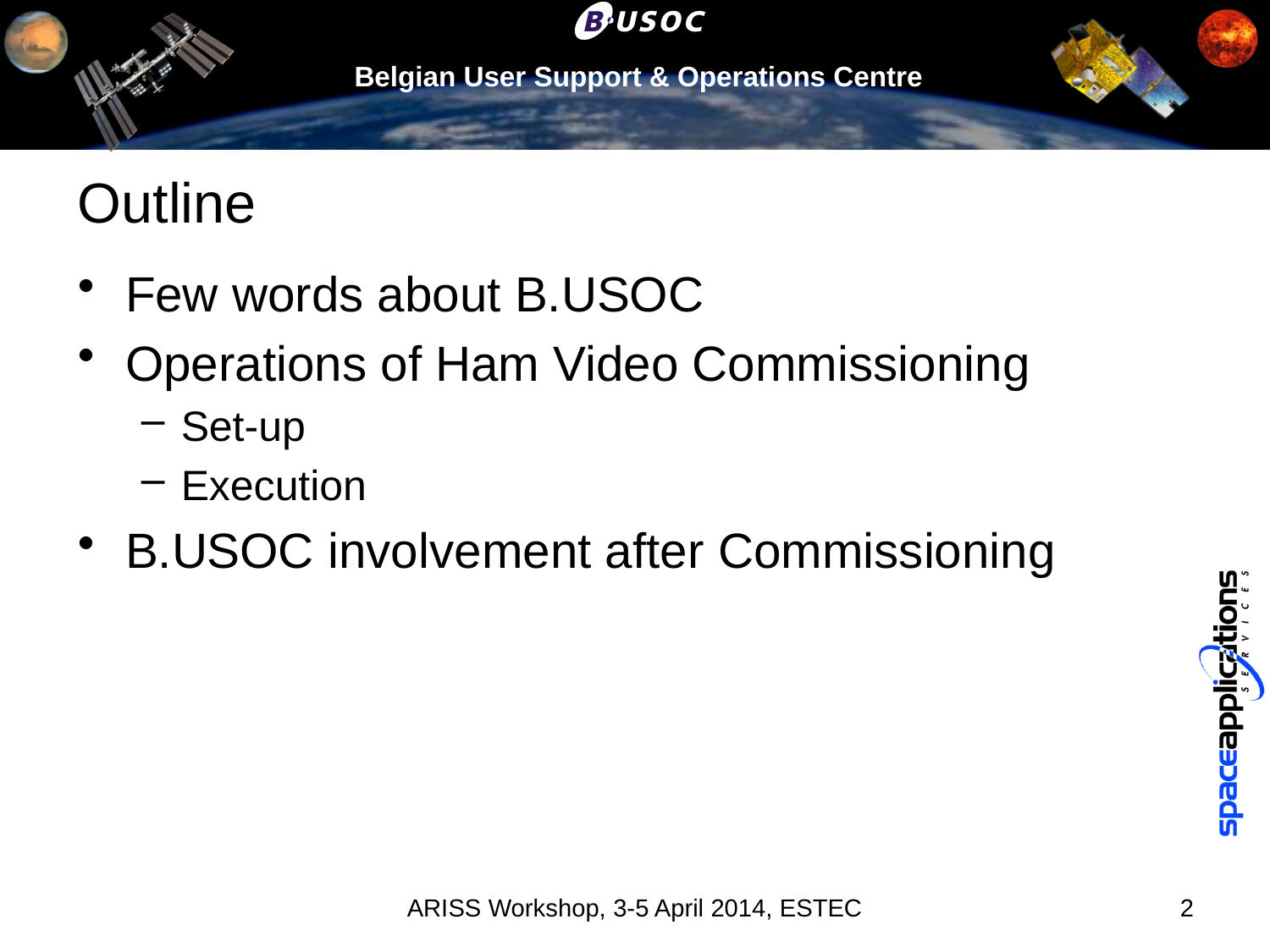

# Outline
Few words about B.USOC
Operations of Ham Video Commissioning
Set-up
Execution
B.USOC involvement after Commissioning
ARISS Workshop, 3-5 April 2014, ESTEC
2